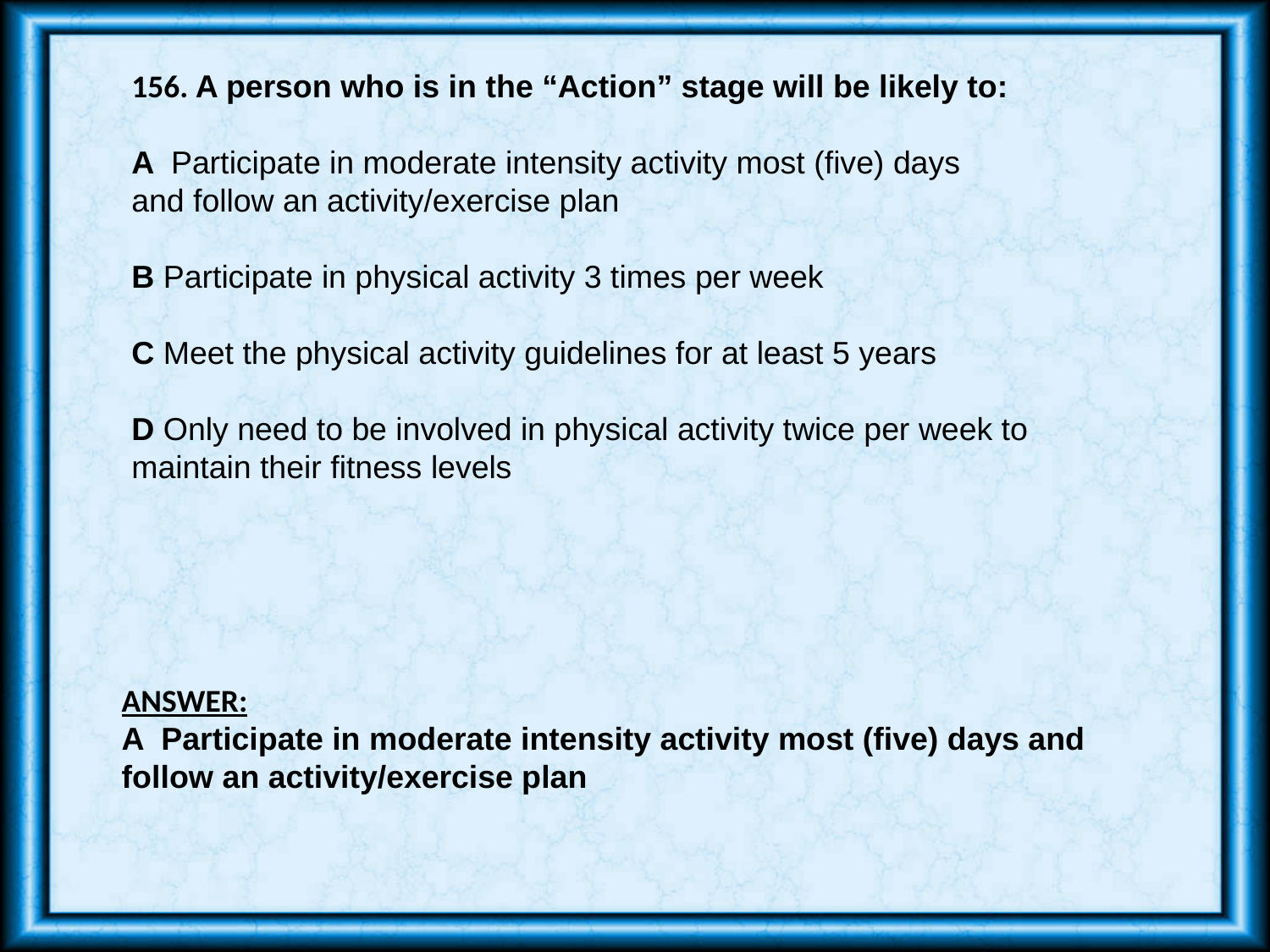

156. A person who is in the “Action” stage will be likely to:

A  Participate in moderate intensity activity most (five) days
and follow an activity/exercise plan

B Participate in physical activity 3 times per week

C Meet the physical activity guidelines for at least 5 years

D Only need to be involved in physical activity twice per week to maintain their fitness levels

ANSWER:
A  Participate in moderate intensity activity most (five) days and follow an activity/exercise plan